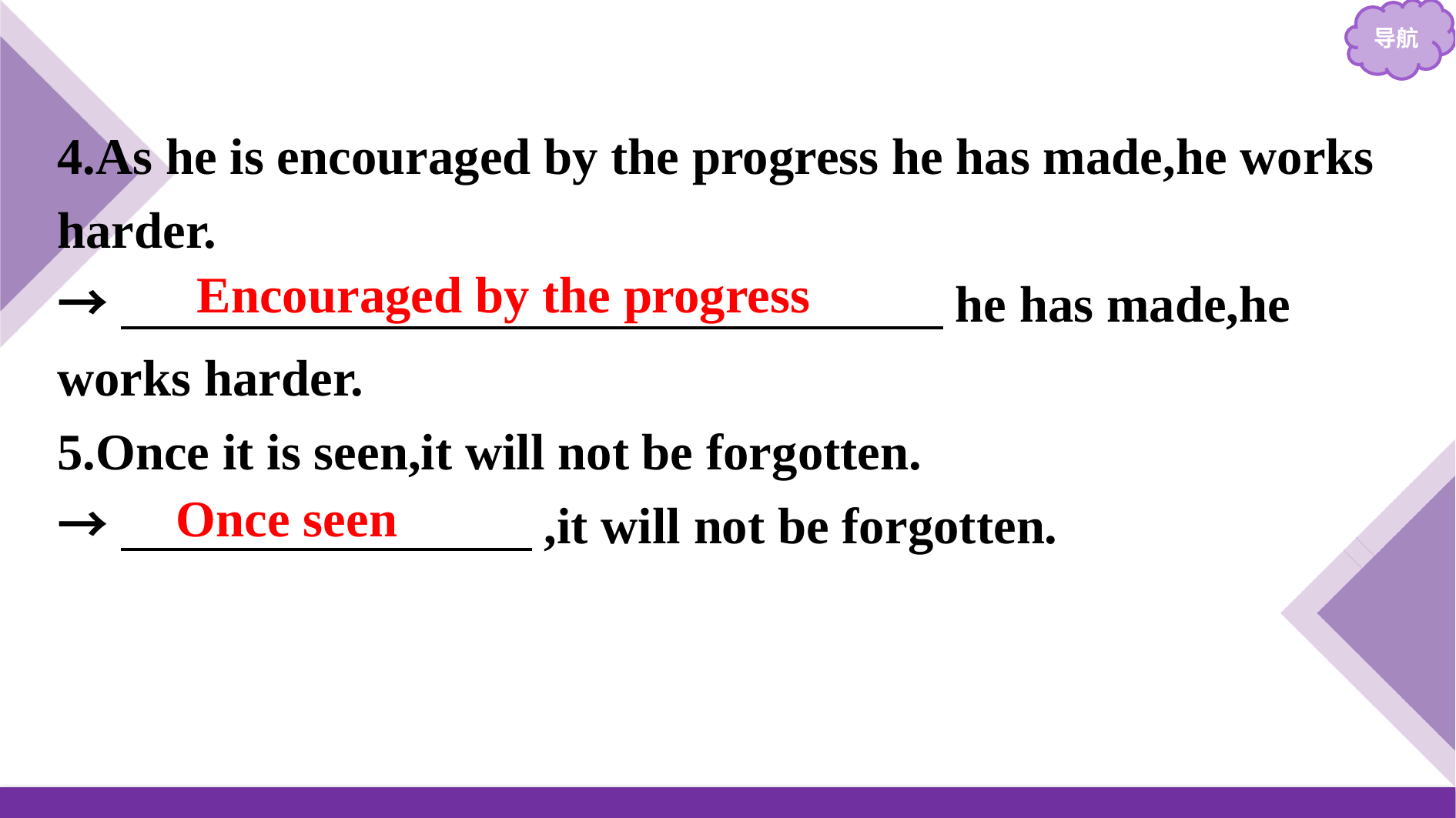

4.As he is encouraged by the progress he has made,he works harder.
→　　　　　　　　　　　　　　　　he has made,he works harder.
5.Once it is seen,it will not be forgotten.
→　　　　　　　　,it will not be forgotten.
Encouraged by the progress
Once seen